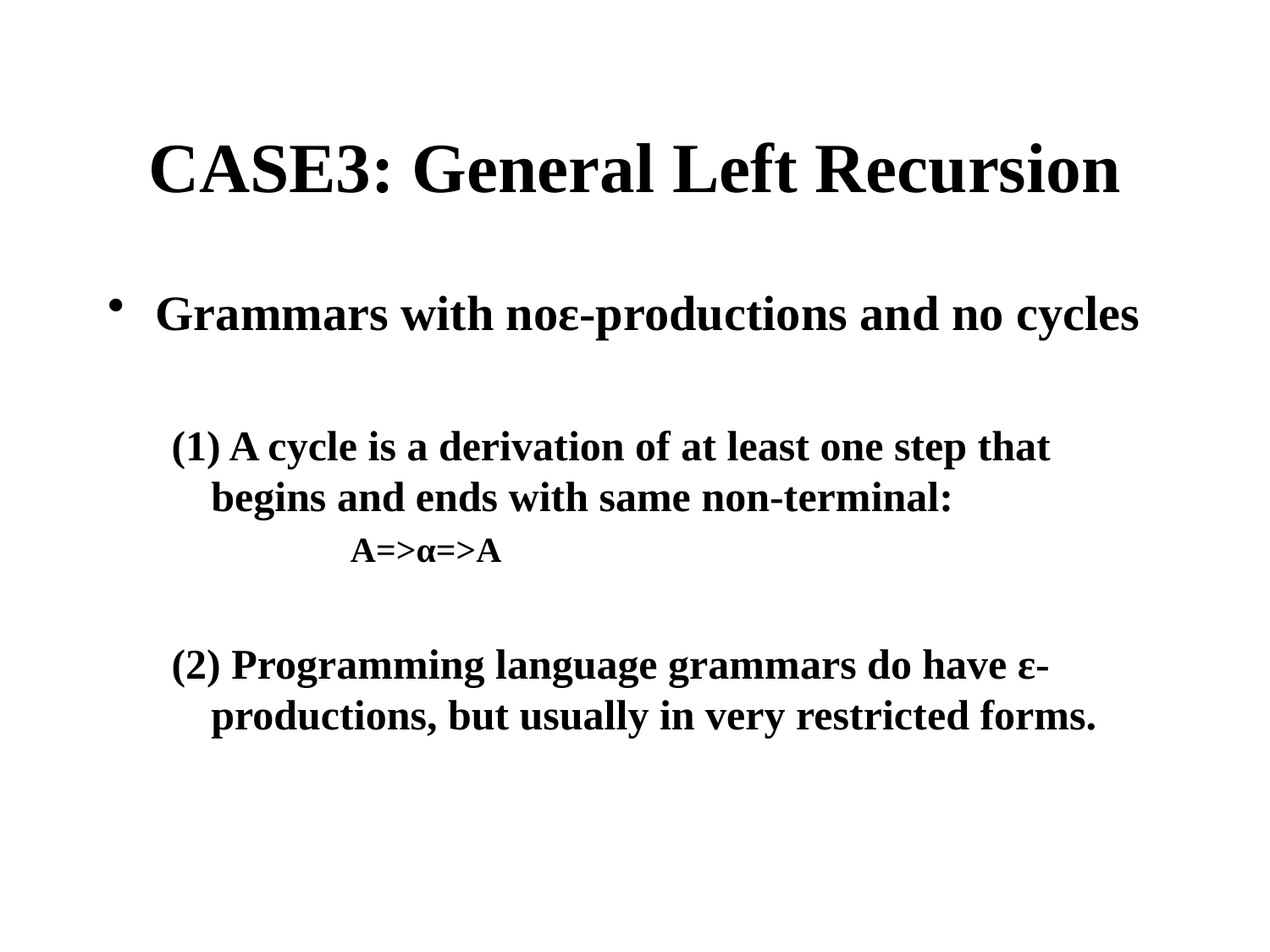

# CASE3: General Left Recursion
Grammars with noε-productions and no cycles

(1) A cycle is a derivation of at least one step that begins and ends with same non-terminal:
             A=>α=>A

(2) Programming language grammars do have ε-productions, but usually in very restricted forms.